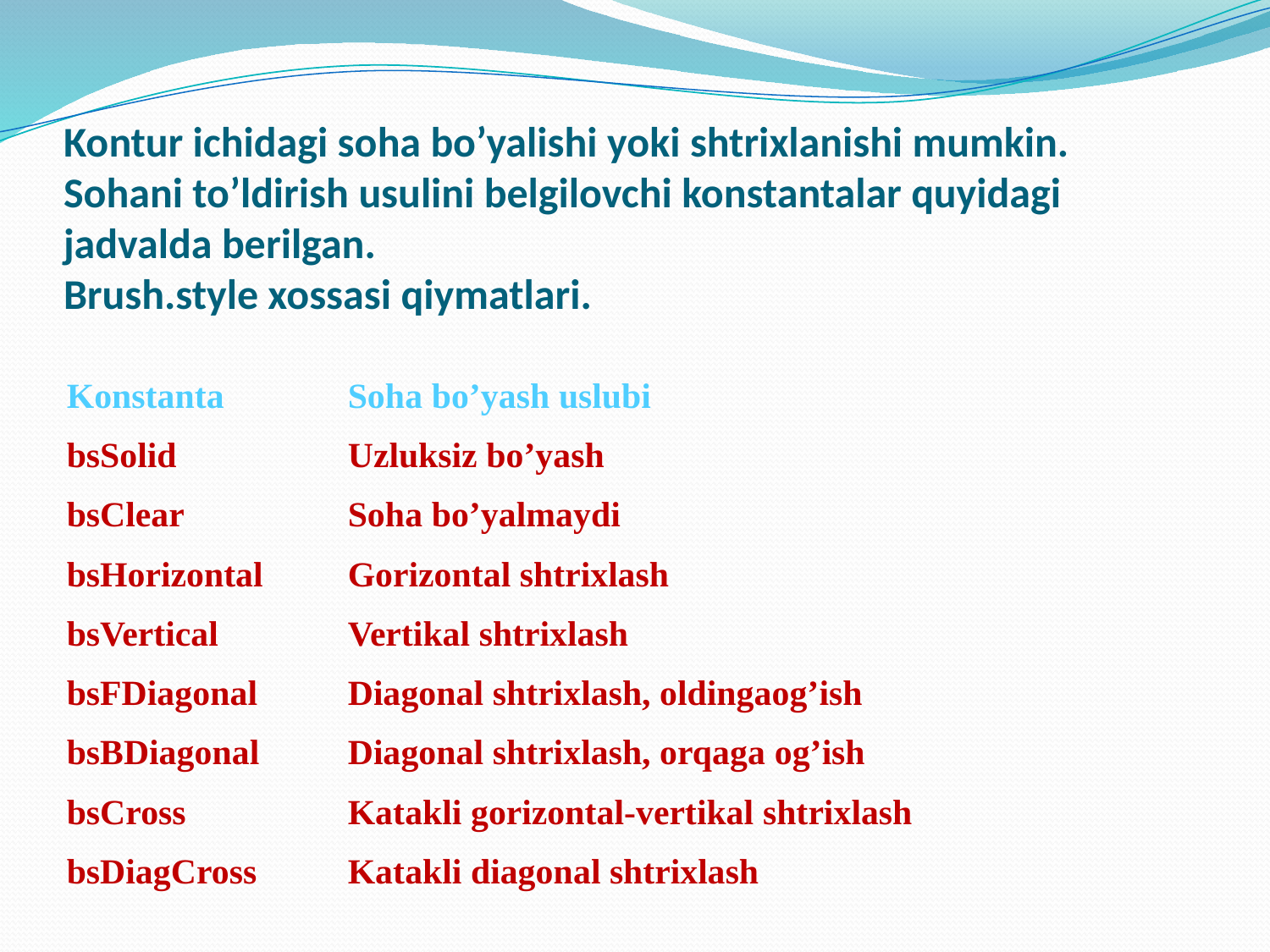

# Kontur ichidagi soha bo’yalishi yoki shtrixlanishi mumkin. Sohani to’ldirish usulini belgilovchi konstantalar quyidagi jadvalda berilgan. Brush.style xossasi qiymatlari.
|  | Konstanta | Soha bo’yash uslubi |  |
| --- | --- | --- | --- |
|  | bsSolid | Uzluksiz bo’yash |  |
|  | bsClear | Soha bo’yalmaydi |  |
|  | bsHorizontal | Gorizontal shtrixlash |  |
|  | bsVertical | Vertikal shtrixlash |  |
|  | bsFDiagonal | Diagonal shtrixlash, oldingaog’ish |  |
|  | bsBDiagonal | Diagonal shtrixlash, orqaga og’ish |  |
|  | bsCross | Katakli gorizontal-vertikal shtrixlash |  |
|  | bsDiagCross | Katakli diagonal shtrixlash |  |